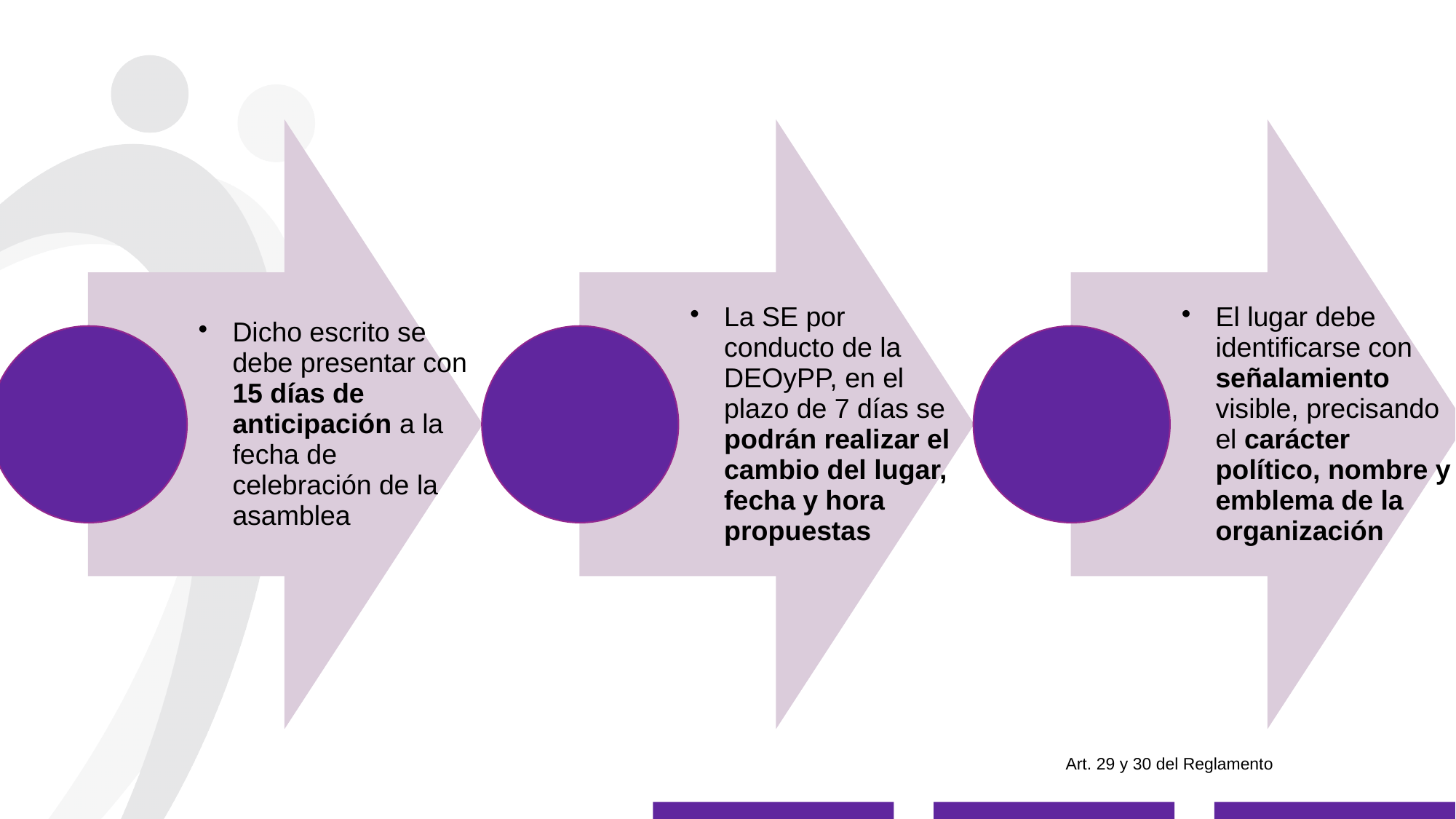

Dicho escrito se debe presentar con 15 días de anticipación a la fecha de celebración de la asamblea
La SE por conducto de la DEOyPP, en el plazo de 7 días se podrán realizar el cambio del lugar, fecha y hora propuestas
El lugar debe identificarse con señalamiento visible, precisando el carácter político, nombre y emblema de la organización
Art. 29 y 30 del Reglamento